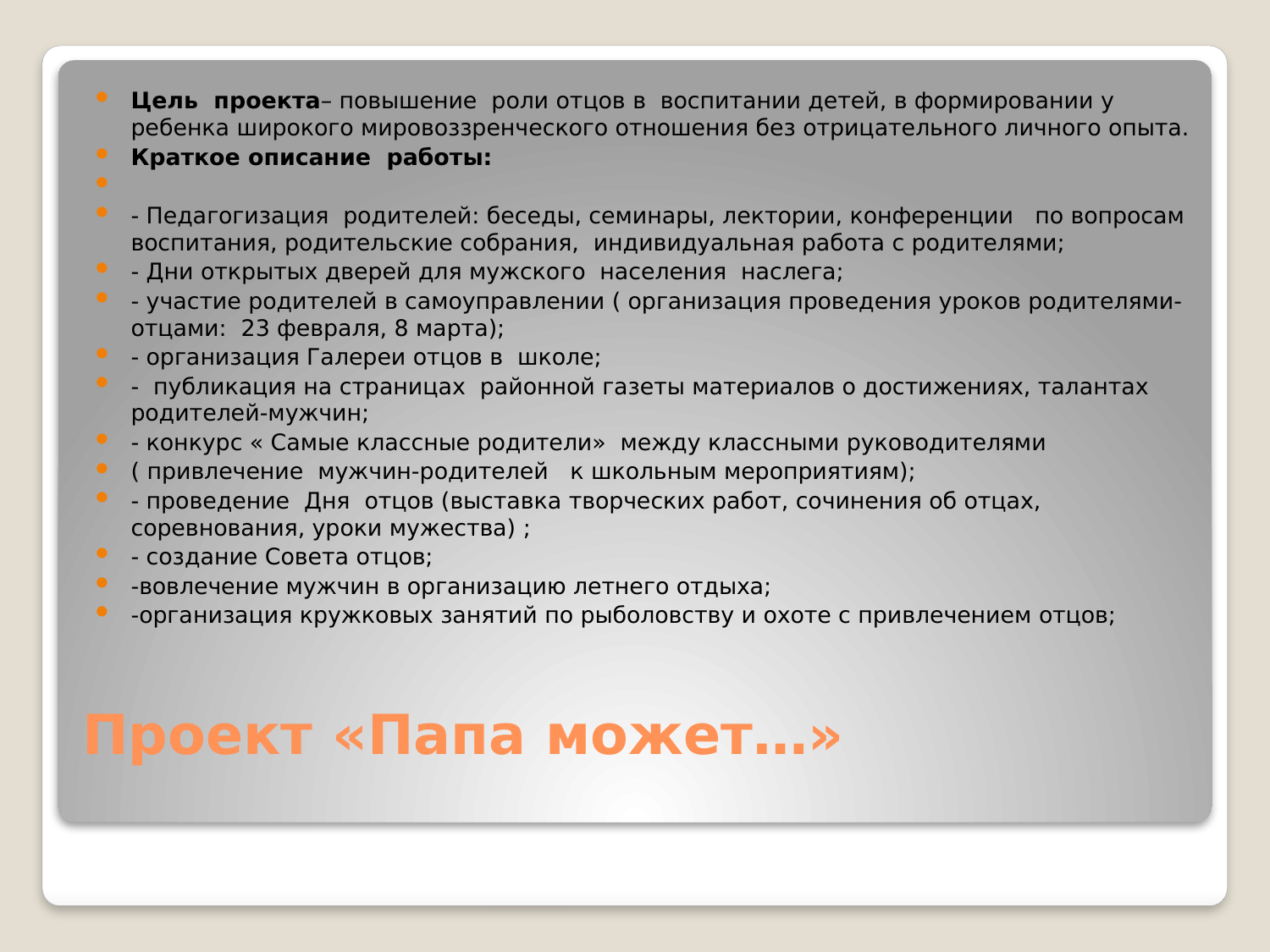

Цель  проекта– повышение  роли отцов в  воспитании детей, в формировании у ребенка широкого мировоззренческого отношения без отрицательного личного опыта.
Краткое описание  работы:

- Педагогизация  родителей: беседы, семинары, лектории, конференции   по вопросам воспитания, родительские собрания,  индивидуальная работа с родителями;
- Дни открытых дверей для мужского  населения  наслега;
- участие родителей в самоуправлении ( организация проведения уроков родителями-отцами:  23 февраля, 8 марта);
- организация Галереи отцов в  школе;
-  публикация на страницах  районной газеты материалов о достижениях, талантах родителей-мужчин;
- конкурс « Самые классные родители»  между классными руководителями
( привлечение  мужчин-родителей   к школьным мероприятиям);
- проведение  Дня  отцов (выставка творческих работ, сочинения об отцах, соревнования, уроки мужества) ;
- создание Совета отцов;
-вовлечение мужчин в организацию летнего отдыха;
-организация кружковых занятий по рыболовству и охоте с привлечением отцов;

# Проект «Папа может…»